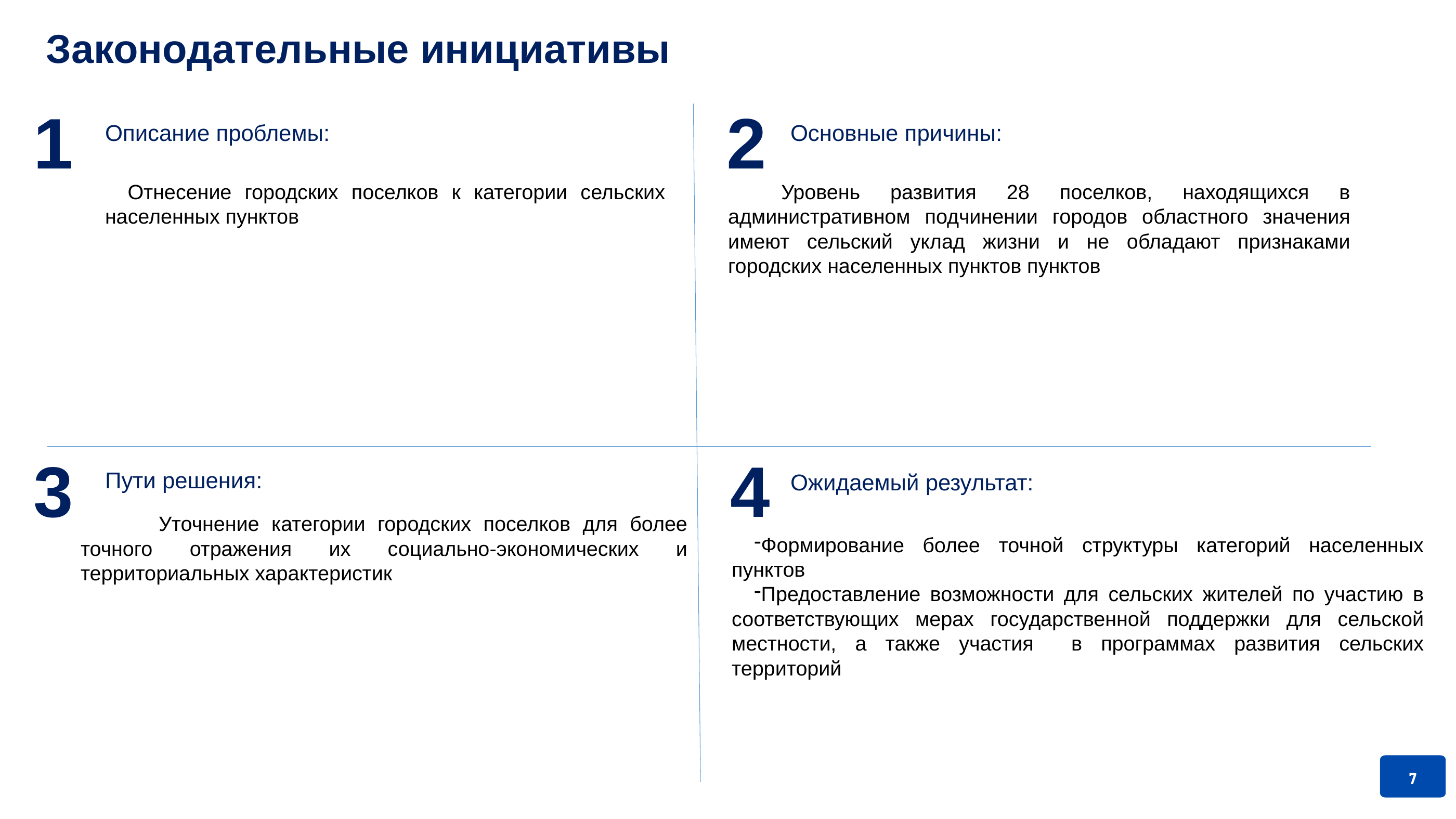

Законодательные инициативы
1
2
Описание проблемы:
Основные причины:
Отнесение городских поселков к категории сельских населенных пунктов
Уровень развития 28 поселков, находящихся в административном подчинении городов областного значения имеют сельский уклад жизни и не обладают признаками городских населенных пунктов пунктов

3
4
Пути решения:
Ожидаемый результат:
	Уточнение категории городских поселков для более точного отражения их социально-экономических и территориальных характеристик
Формирование более точной структуры категорий населенных пунктов
Предоставление возможности для сельских жителей по участию в соответствующих мерах государственной поддержки для сельской местности, а также участия  в программах развития сельских территорий

7